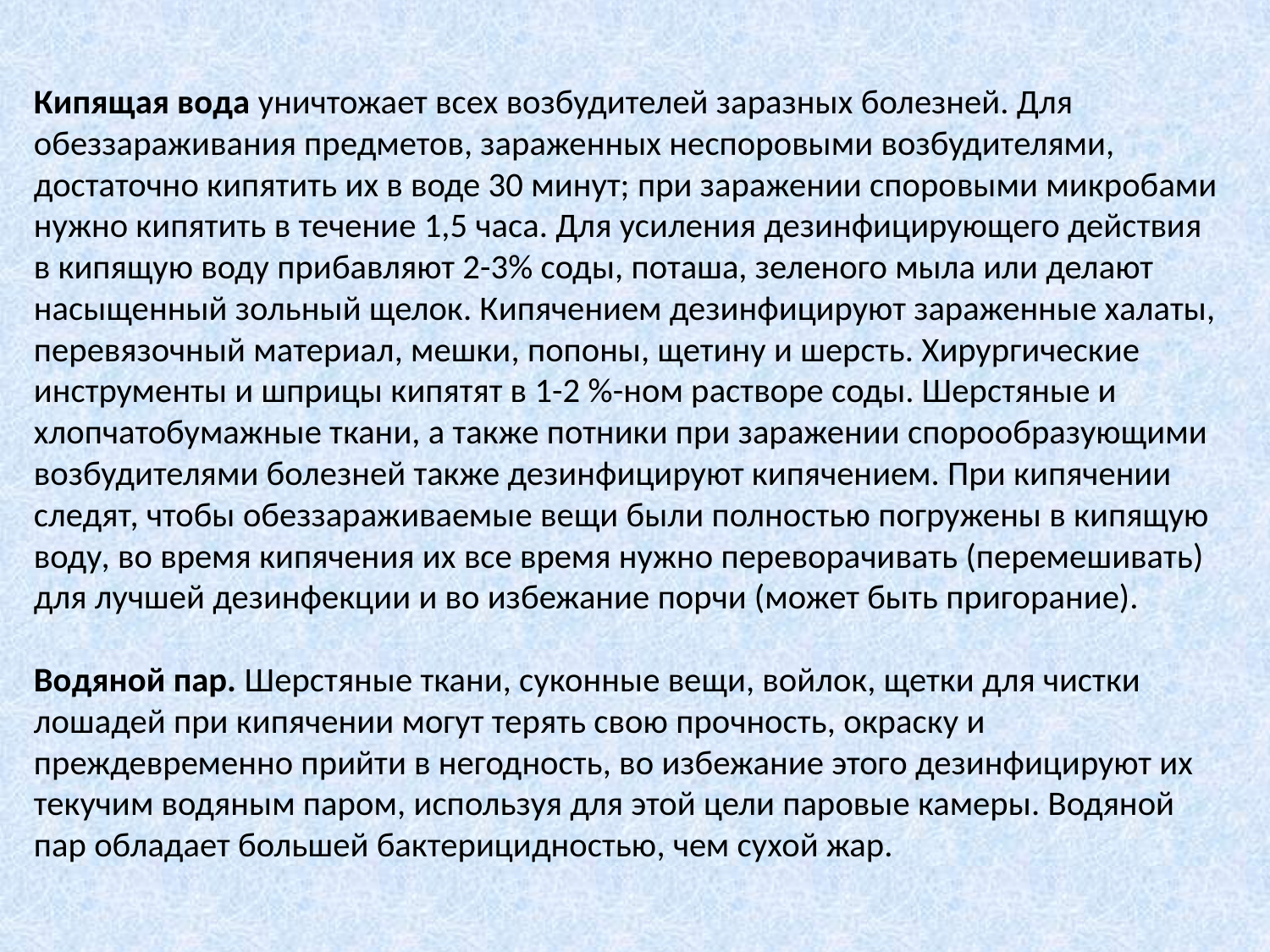

Кипящая вода уничтожает всех возбудителей заразных болезней. Для обеззараживания предметов, зараженных неспоровыми возбудителями, достаточно кипятить их в воде 30 минут; при заражении споровыми микробами нужно кипятить в течение 1,5 часа. Для усиления дезинфицирующего действия в кипящую воду прибавляют 2-3% соды, поташа, зеленого мыла или делают насыщенный зольный щелок. Кипячением дезинфицируют зараженные халаты, перевязочный материал, мешки, попоны, щетину и шерсть. Хирургические инструменты и шприцы кипятят в 1-2 %-ном растворе соды. Шерстяные и хлопчатобумажные ткани, а также потники при заражении спорообразующими возбудителями болезней также дезинфицируют кипячением. При кипячении следят, чтобы обеззараживаемые вещи были полностью погружены в кипящую воду, во время кипячения их все время нужно переворачивать (перемешивать) для лучшей дезинфекции и во избежание порчи (может быть пригорание).
Водяной пар. Шерстяные ткани, суконные вещи, войлок, щетки для чистки лошадей при кипячении могут терять свою прочность, окраску и преждевременно прийти в негодность, во избежание этого дезинфицируют их текучим водяным паром, используя для этой цели паровые камеры. Водяной пар обладает большей бактерицидностью, чем сухой жар.